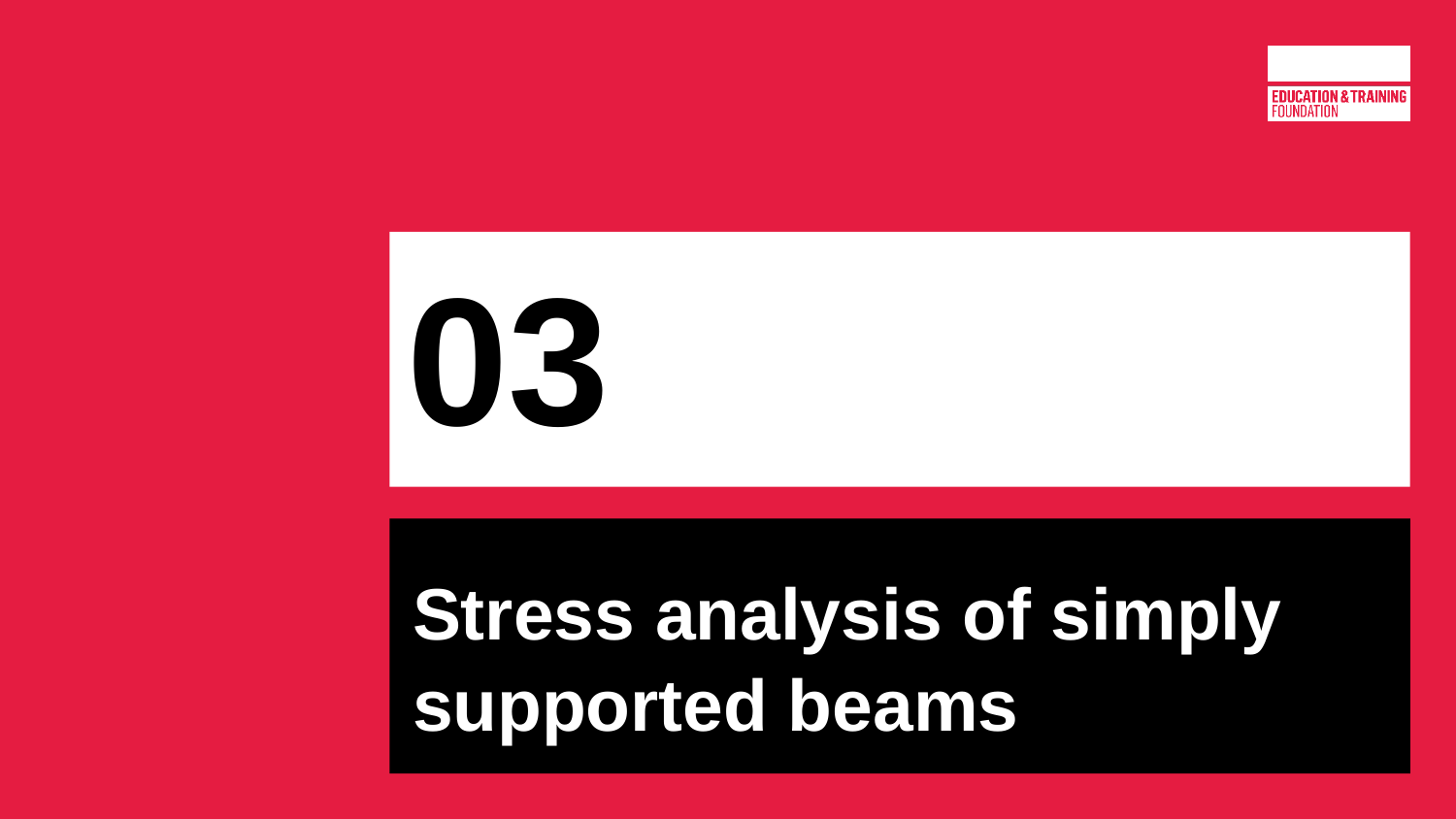

# 03
Stress analysis of simply supported beams